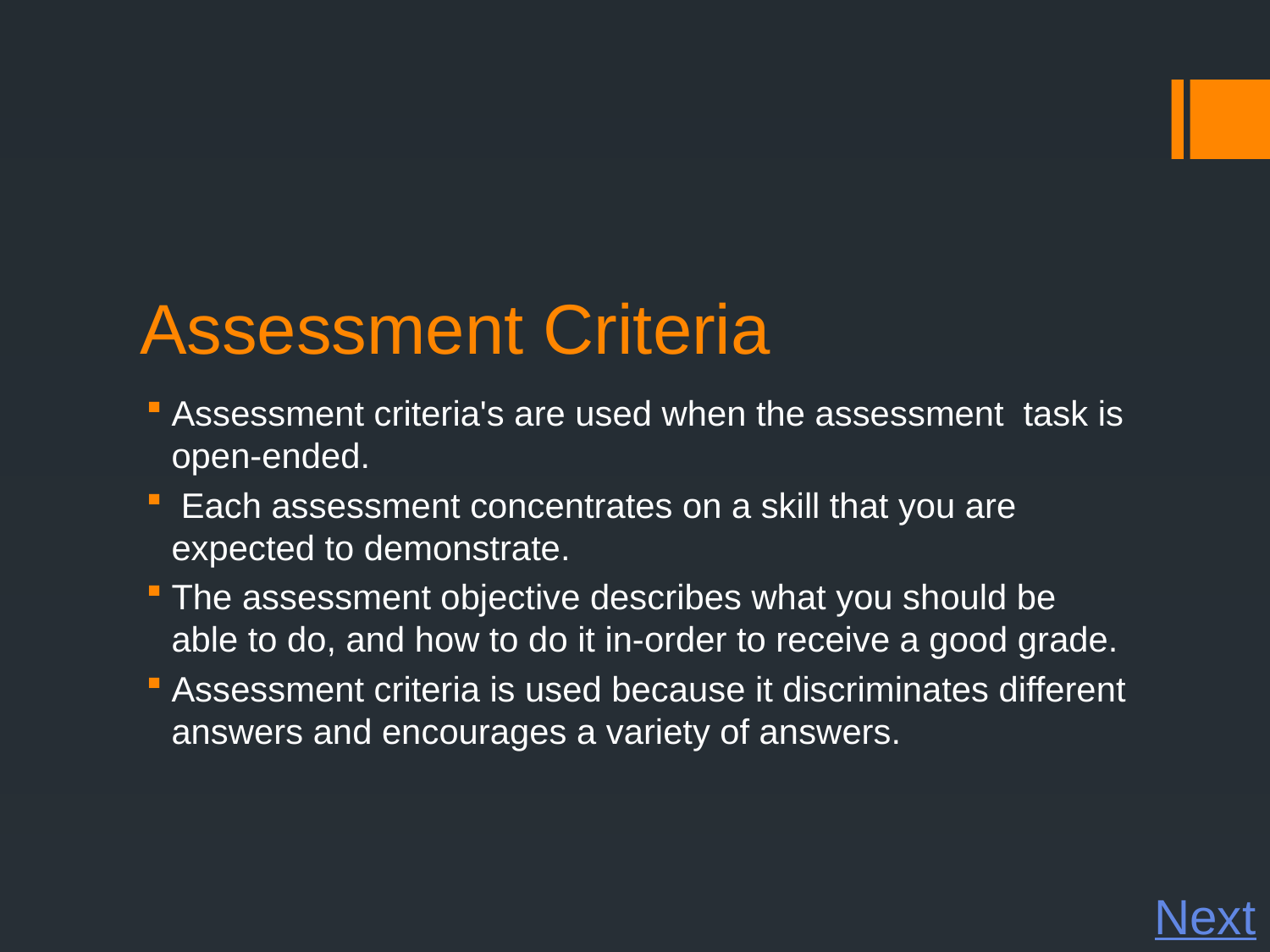

# Assessment Criteria
Assessment criteria's are used when the assessment  task is open-ended.
 Each assessment concentrates on a skill that you are expected to demonstrate.
The assessment objective describes what you should be able to do, and how to do it in-order to receive a good grade.
Assessment criteria is used because it discriminates different answers and encourages a variety of answers.
Next